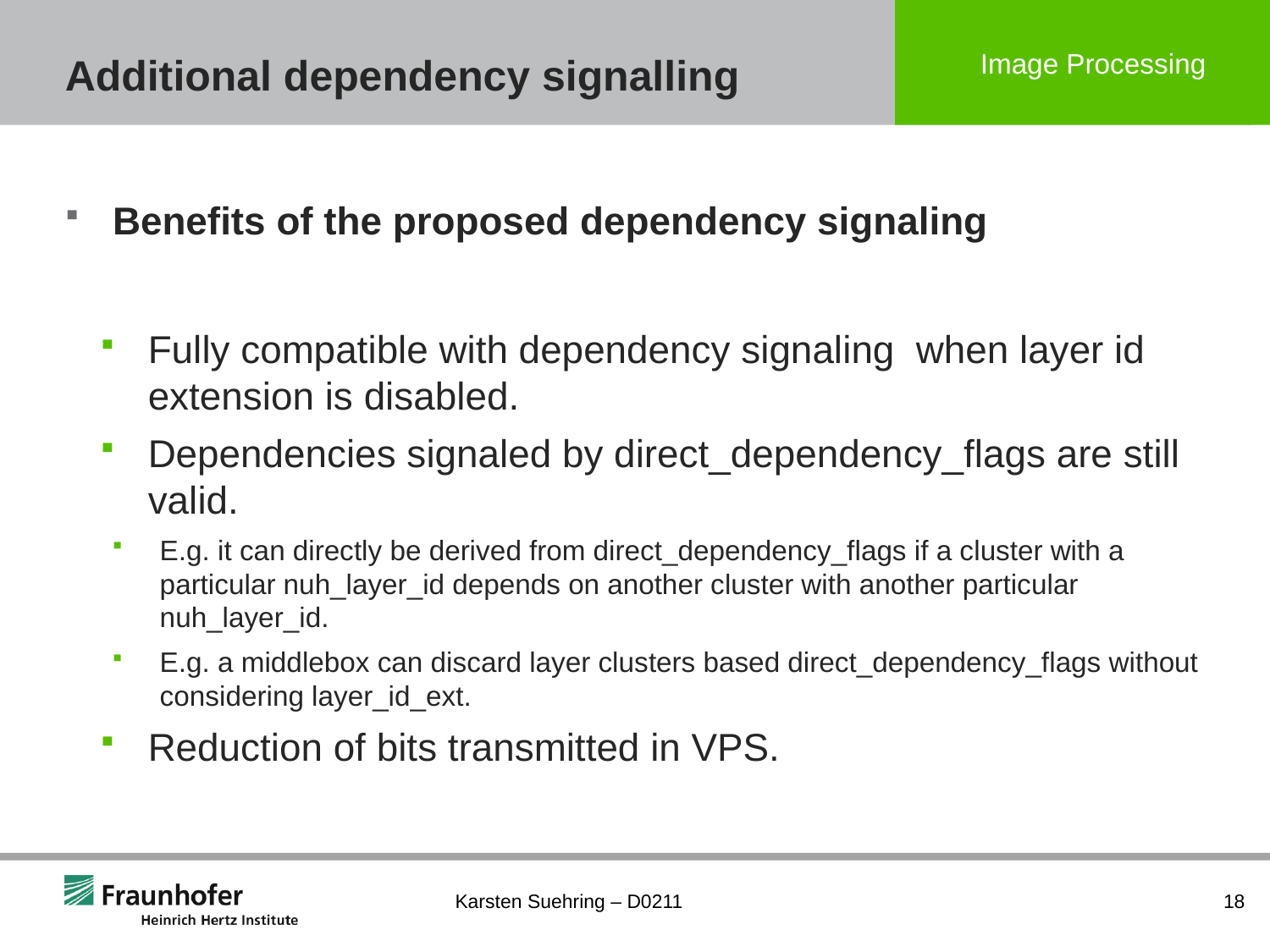

# Additional dependency signalling
Benefits of the proposed dependency signaling

Fully compatible with dependency signaling  when layer id extension is disabled.
Dependencies signaled by direct_dependency_flags are still valid.
E.g. it can directly be derived from direct_dependency_flags if a cluster with a particular nuh_layer_id depends on another cluster with another particular nuh_layer_id.
E.g. a middlebox can discard layer clusters based direct_dependency_flags without considering layer_id_ext.
Reduction of bits transmitted in VPS.

Karsten Suehring – D0211
18